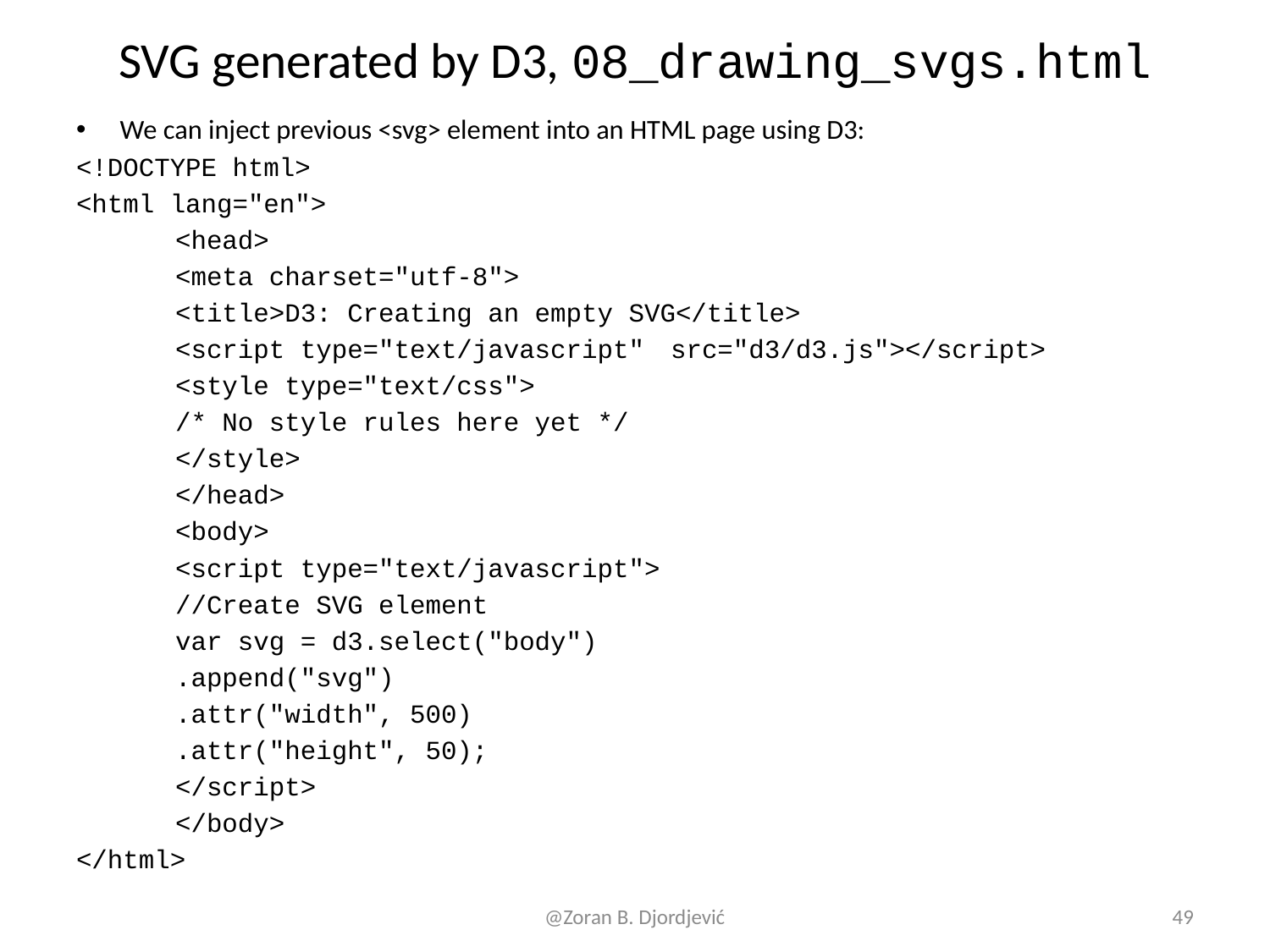

# SVG generated by D3, 08_drawing_svgs.html
We can inject previous <svg> element into an HTML page using D3:
<!DOCTYPE html>
<html lang="en">
	<head>
		<meta charset="utf-8">
		<title>D3: Creating an empty SVG</title>
		<script type="text/javascript" 					src="d3/d3.js"></script>
		<style type="text/css">
			/* No style rules here yet */
		</style>
	</head>
	<body>
		<script type="text/javascript">
			//Create SVG element
			var svg = d3.select("body")
				.append("svg")
				.attr("width", 500)
				.attr("height", 50);
		</script>
	</body>
</html>
@Zoran B. Djordjević
49